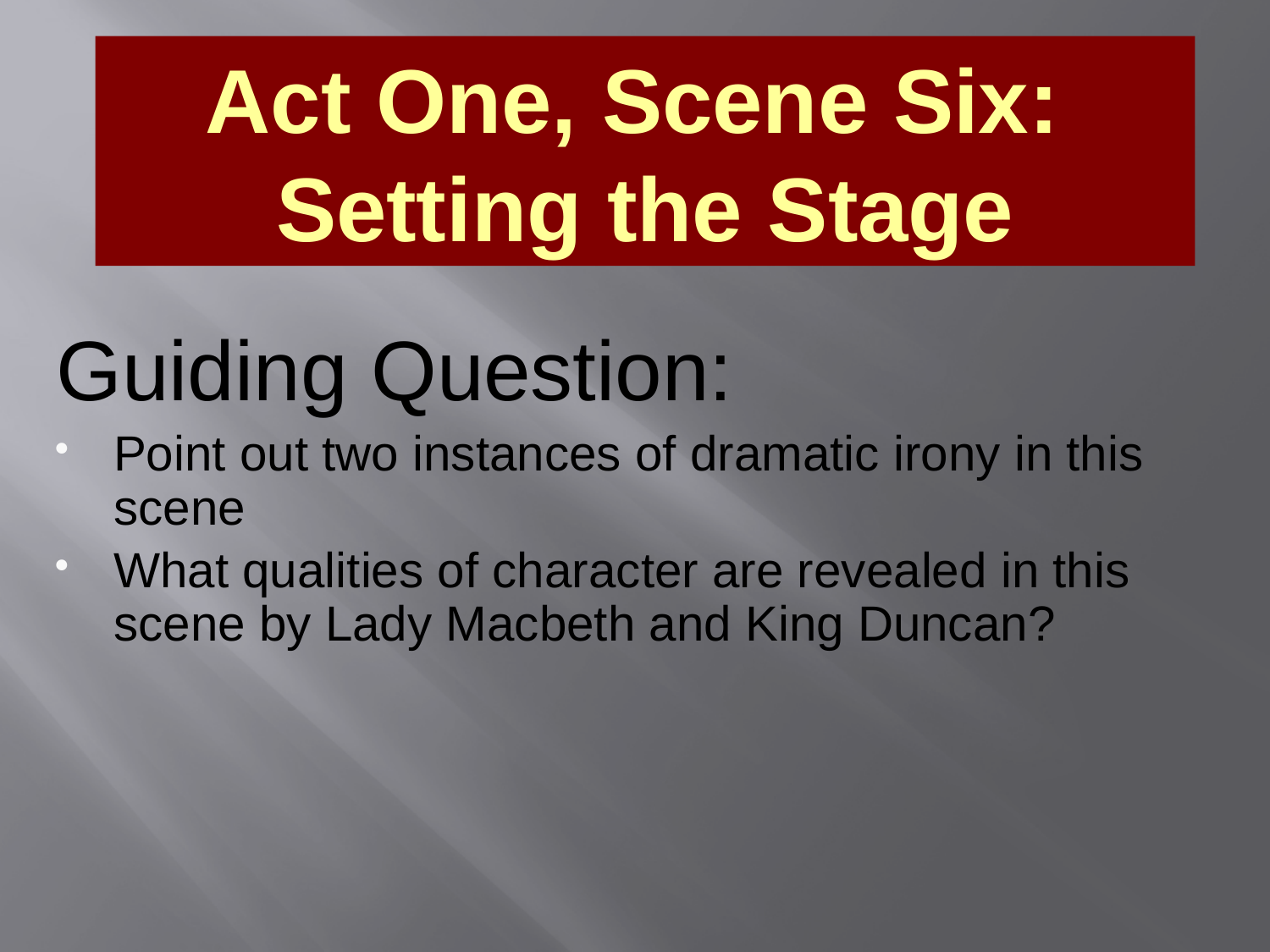

# Act One, Scene Six: Setting the Stage
Guiding Question:
Point out two instances of dramatic irony in this scene
What qualities of character are revealed in this scene by Lady Macbeth and King Duncan?